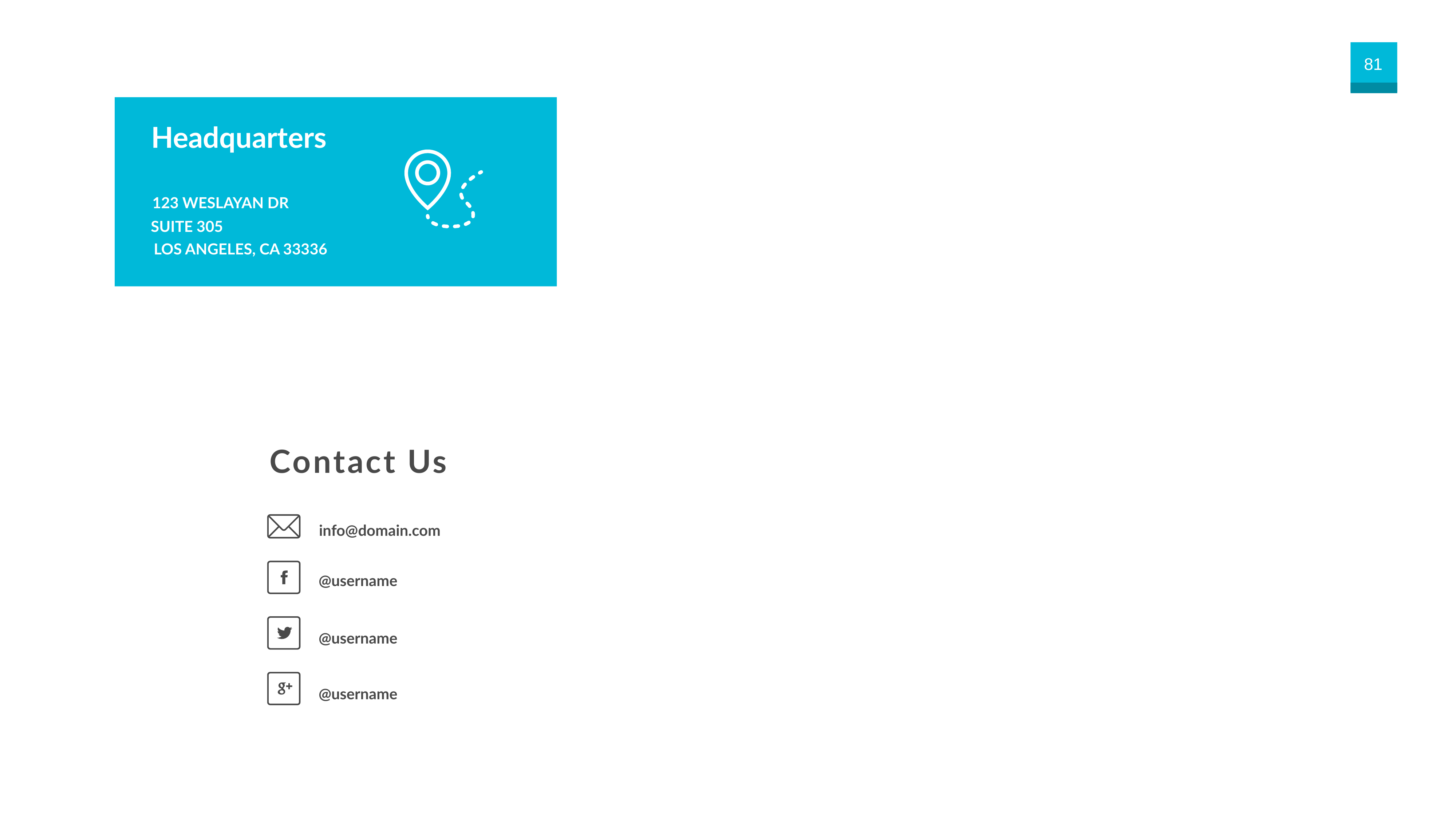

Headquarters

123 WESLAYAN DR
SUITE 305
LOS ANGELES, CA 33336
Contact Us

info@domain.com

@username

@username

@username